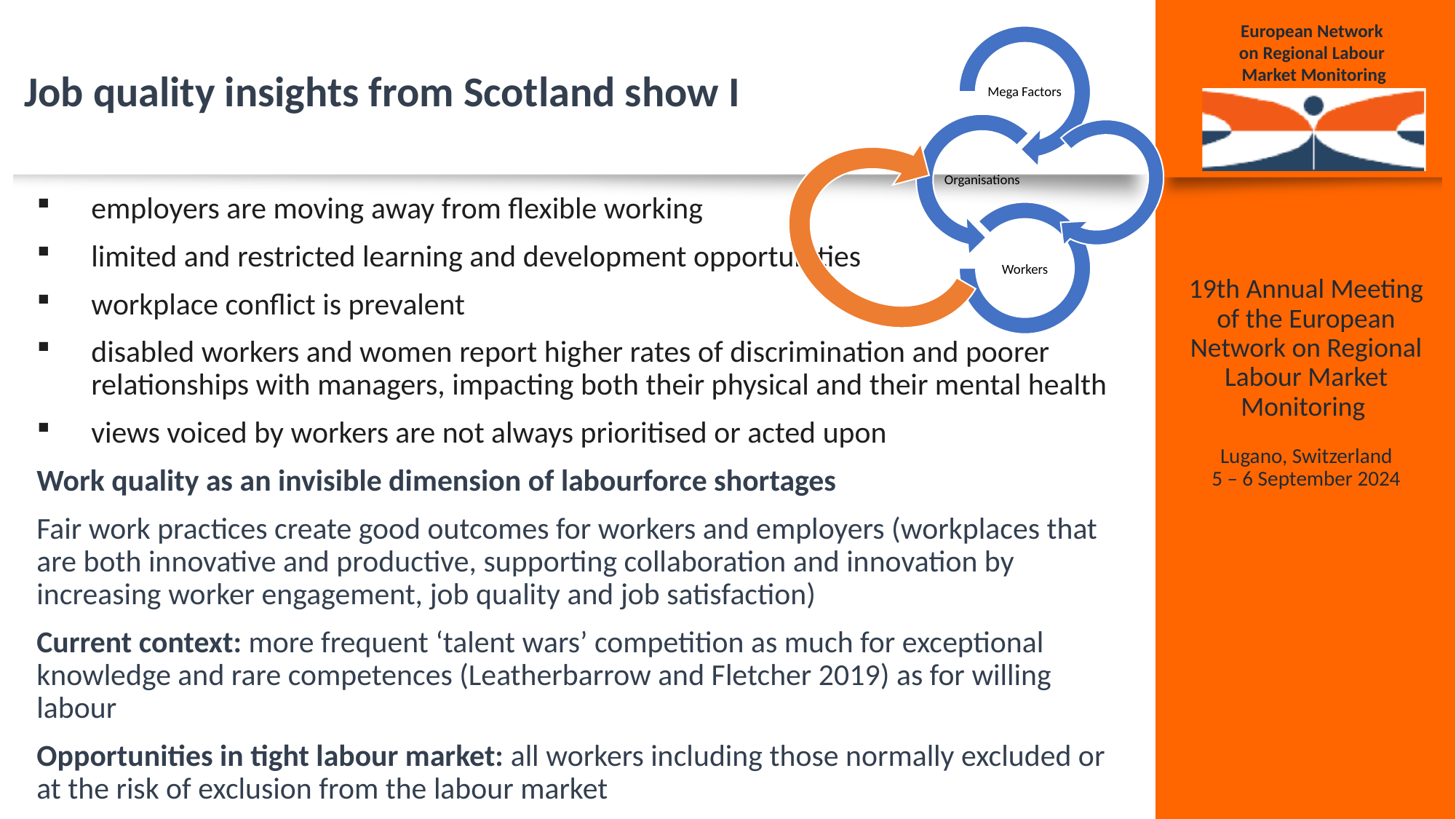

# Job quality insights from Scotland show I
Mega Factors
Organisations
Workers

employers are moving away from flexible working
limited and restricted learning and development opportunities
workplace conflict is prevalent
disabled workers and women report higher rates of discrimination and poorer relationships with managers, impacting both their physical and their mental health
views voiced by workers are not always prioritised or acted upon
Work quality as an invisible dimension of labourforce shortages
Fair work practices create good outcomes for workers and employers (workplaces that are both innovative and productive, supporting collaboration and innovation by increasing worker engagement, job quality and job satisfaction)
Current context: more frequent ‘talent wars’ competition as much for exceptional knowledge and rare competences (Leatherbarrow and Fletcher 2019) as for willing labour
Opportunities in tight labour market: all workers including those normally excluded or at the risk of exclusion from the labour market